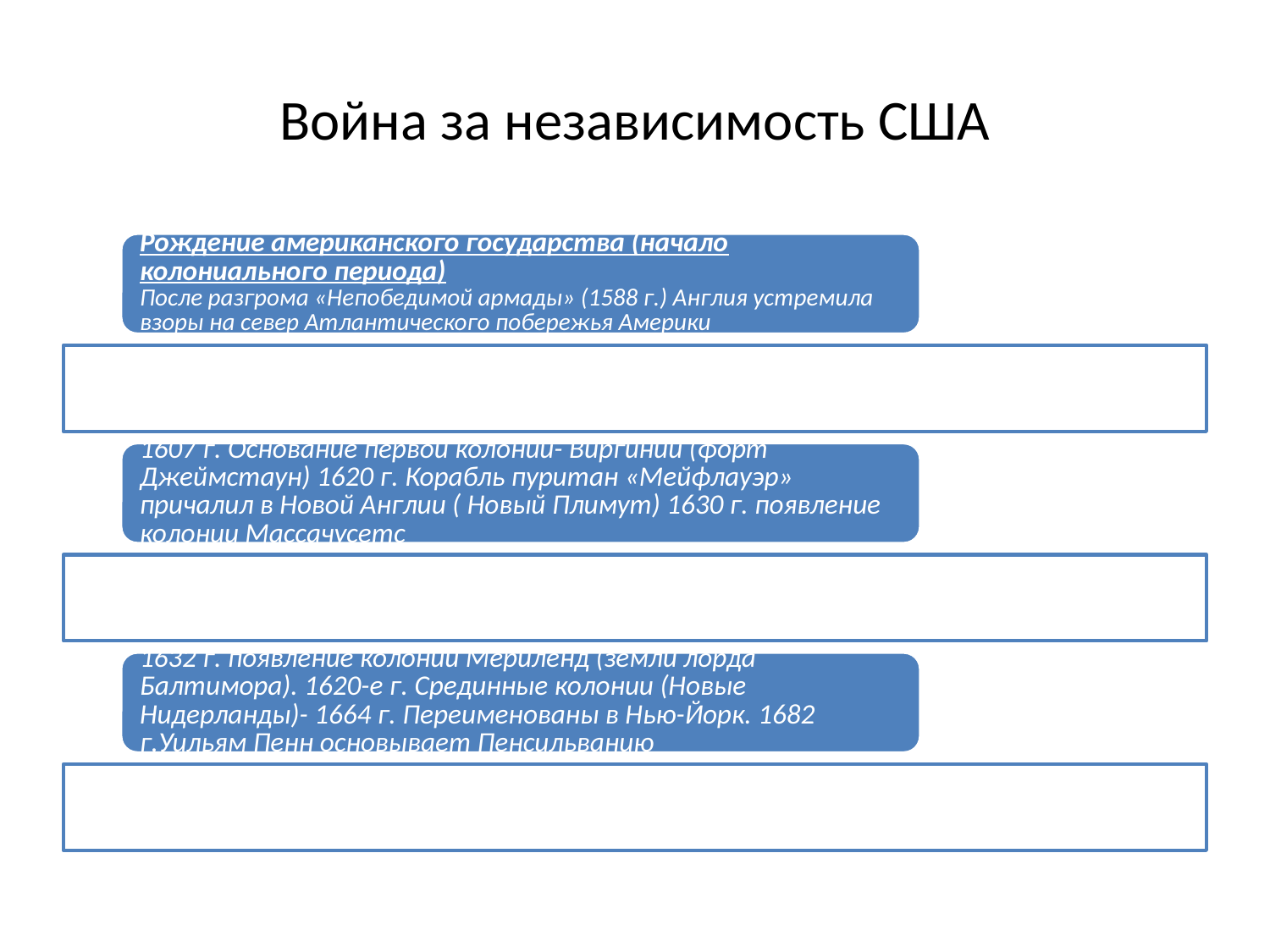

# Война за независимость США
Рождение американского государства (начало колониального периода)
После разгрома «Непобедимой армады» (1588 г.) Англия устремила взоры на север Атлантического побережья Америки
1607 г. Основание первой колонии- Виргинии (форт Джеймстаун) 1620 г. Корабль пуритан «Мейфлауэр» причалил в Новой Англии ( Новый Плимут) 1630 г. появление колонии Массачусетс
1632 г. появление колонии Мериленд (земли лорда Балтимора). 1620-е г. Срединные колонии (Новые Нидерланды)- 1664 г. Переименованы в Нью-Йорк. 1682 г.Уильям Пенн основывает Пенсильванию